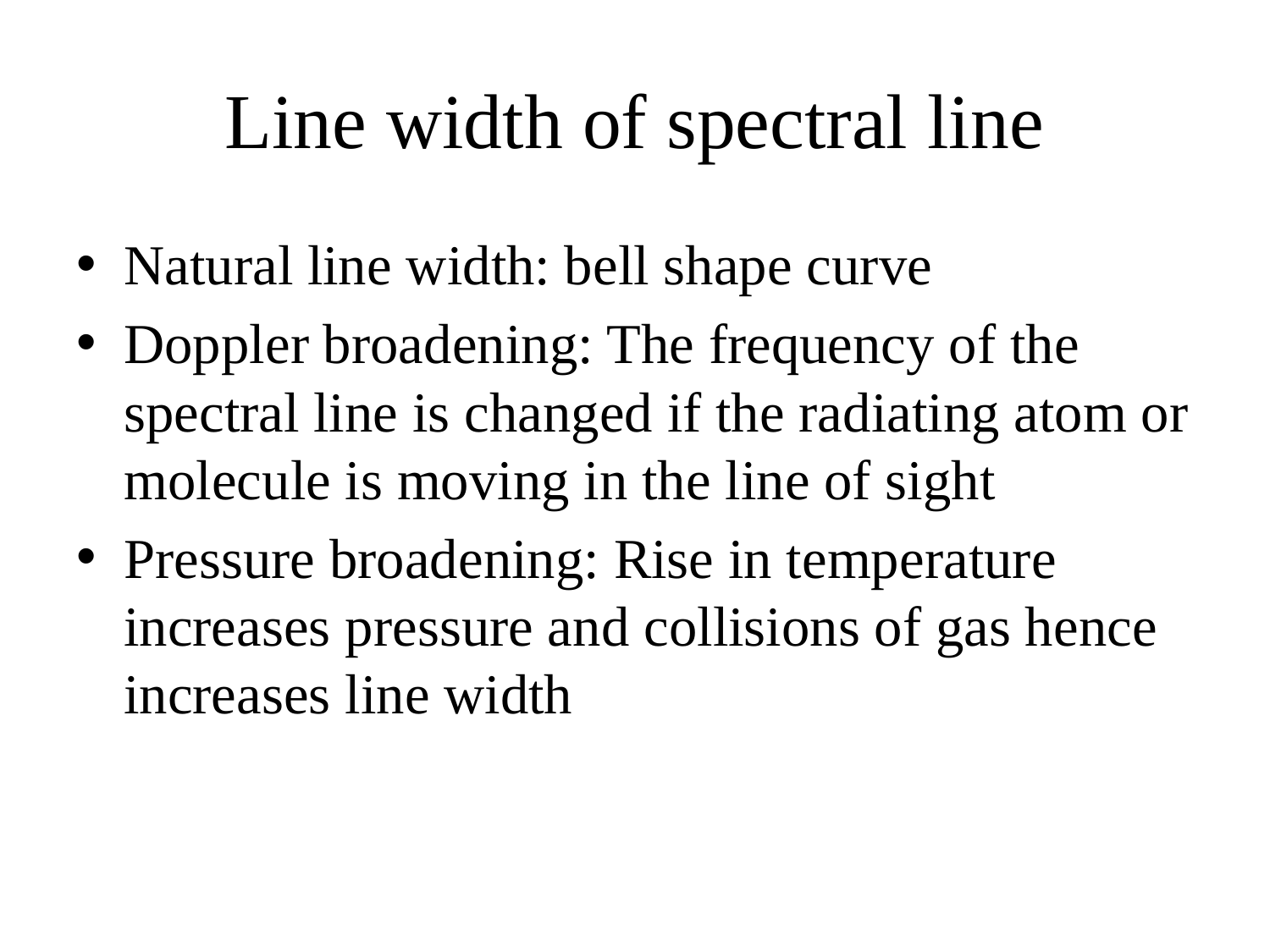

# Line width of spectral line
Natural line width: bell shape curve
Doppler broadening: The frequency of the spectral line is changed if the radiating atom or molecule is moving in the line of sight
Pressure broadening: Rise in temperature increases pressure and collisions of gas hence increases line width